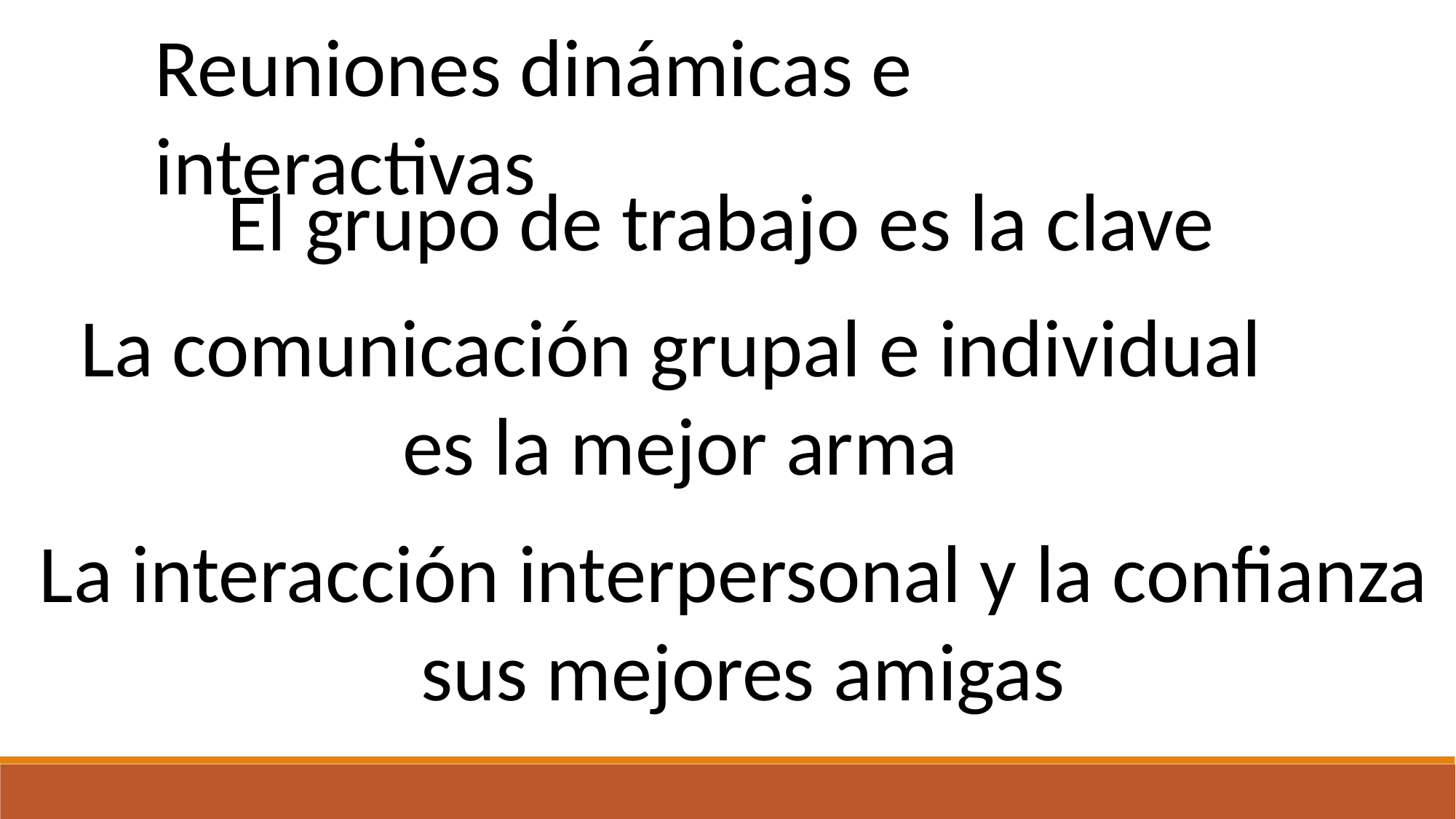

Reuniones dinámicas e interactivas
El grupo de trabajo es la clave
La comunicación grupal e individual
es la mejor arma
La interacción interpersonal y la confianza
sus mejores amigas